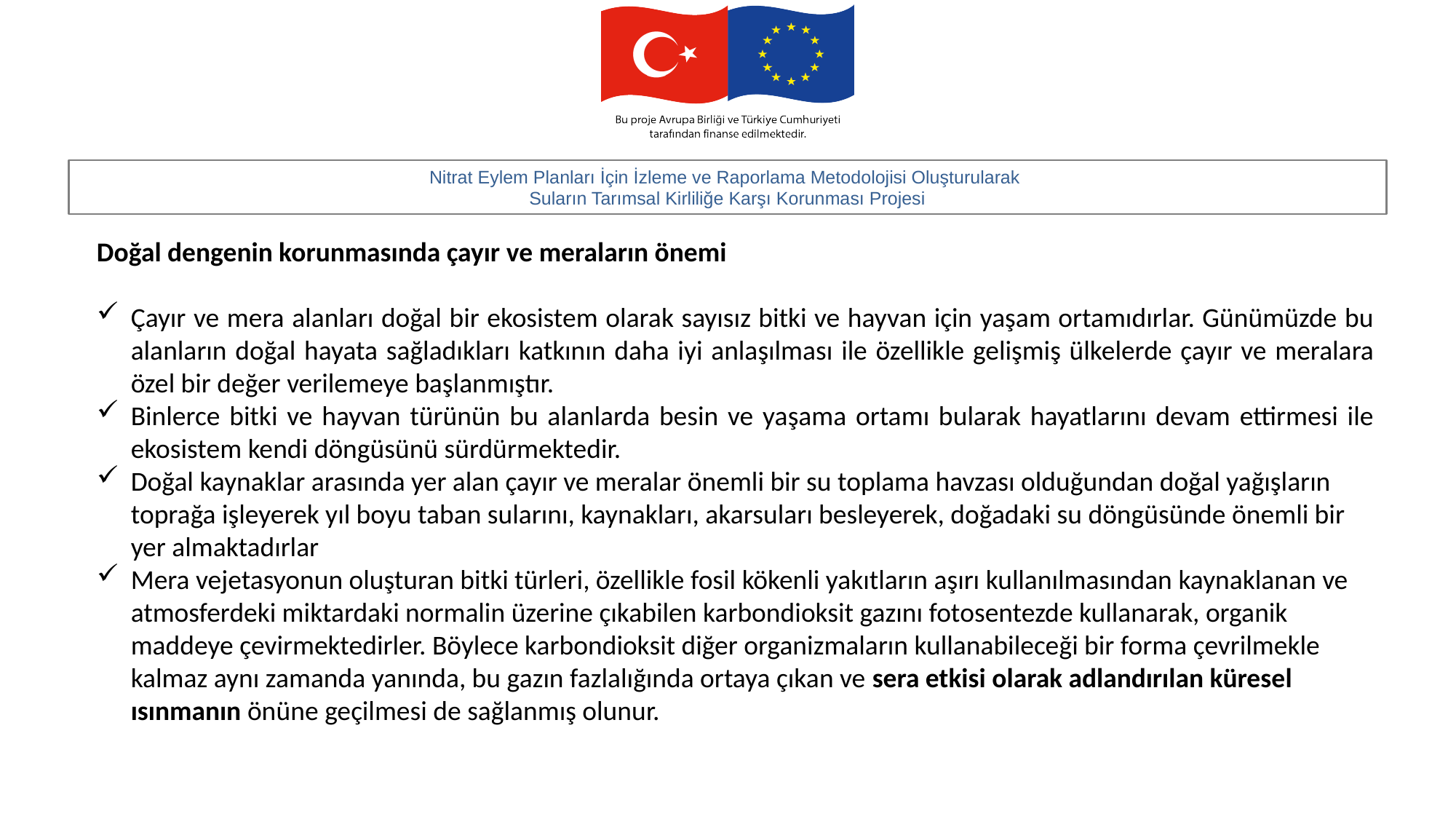

Doğal dengenin korunmasında çayır ve meraların önemi

Çayır ve mera alanları doğal bir ekosistem olarak sayısız bitki ve hayvan için yaşam ortamıdırlar. Günümüzde bu alanların doğal hayata sağladıkları katkının daha iyi anlaşılması ile özellikle gelişmiş ülkelerde çayır ve meralara özel bir değer verilemeye başlanmıştır.
Binlerce bitki ve hayvan türünün bu alanlarda besin ve yaşama ortamı bularak hayatlarını devam ettirmesi ile ekosistem kendi döngüsünü sürdürmektedir.
Doğal kaynaklar arasında yer alan çayır ve meralar önemli bir su toplama havzası olduğundan doğal yağışların toprağa işleyerek yıl boyu taban sularını, kaynakları, akarsuları besleyerek, doğadaki su döngüsünde önemli bir yer almaktadırlar
Mera vejetasyonun oluşturan bitki türleri, özellikle fosil kökenli yakıtların aşırı kullanılmasından kaynaklanan ve atmosferdeki miktardaki normalin üzerine çıkabilen karbondioksit gazını fotosentezde kullanarak, organik maddeye çevirmektedirler. Böylece karbondioksit diğer organizmaların kullanabileceği bir forma çevrilmekle kalmaz aynı zamanda yanında, bu gazın fazlalığında ortaya çıkan ve sera etkisi olarak adlandırılan küresel ısınmanın önüne geçilmesi de sağlanmış olunur.